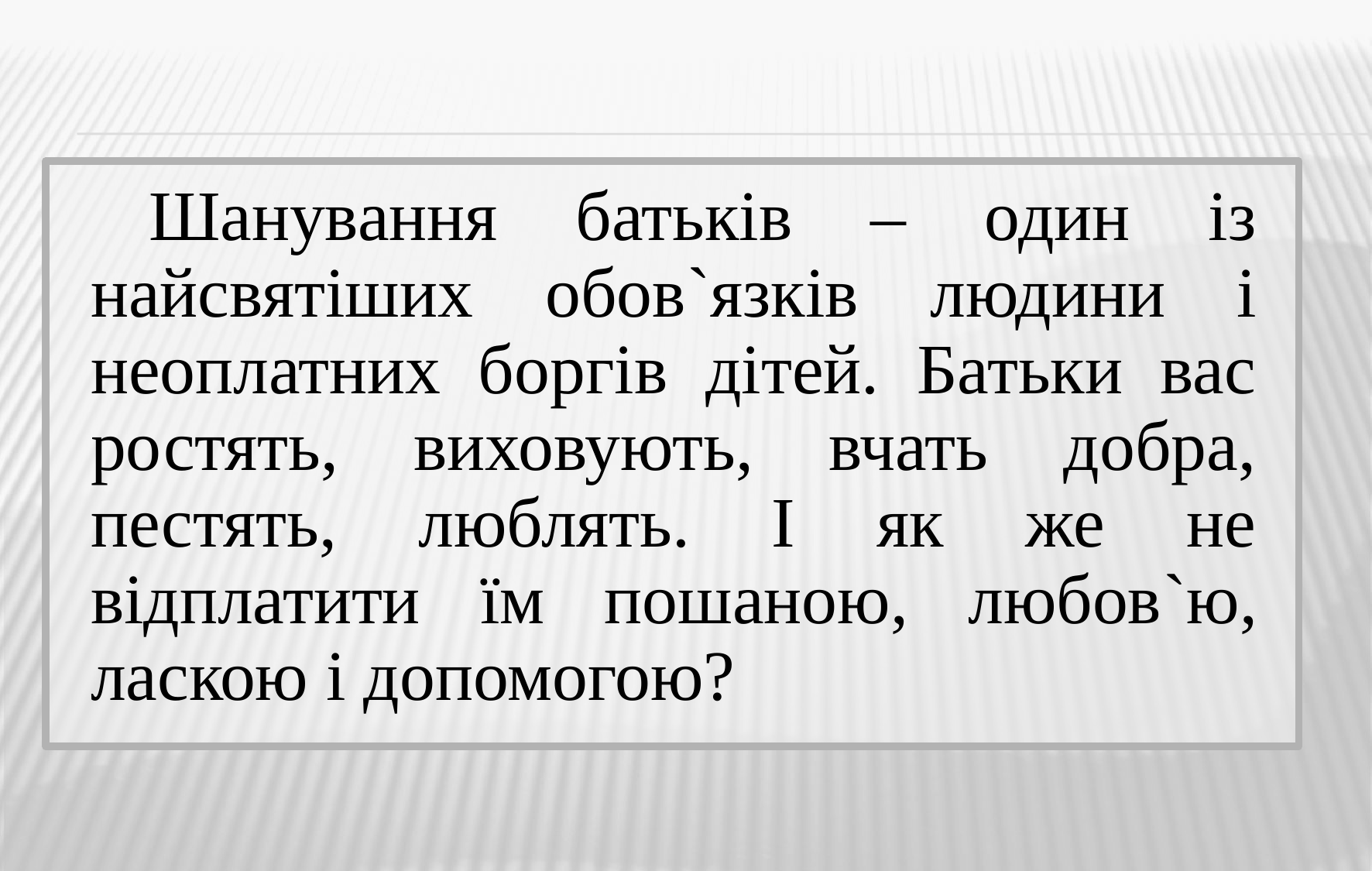

Шанування батьків – один із найсвятіших обов`язків людини і неоплатних боргів дітей. Батьки вас ростять, виховують, вчать добра, пестять, люблять. І як же не відплатити їм пошаною, любов`ю, ласкою і допомогою?